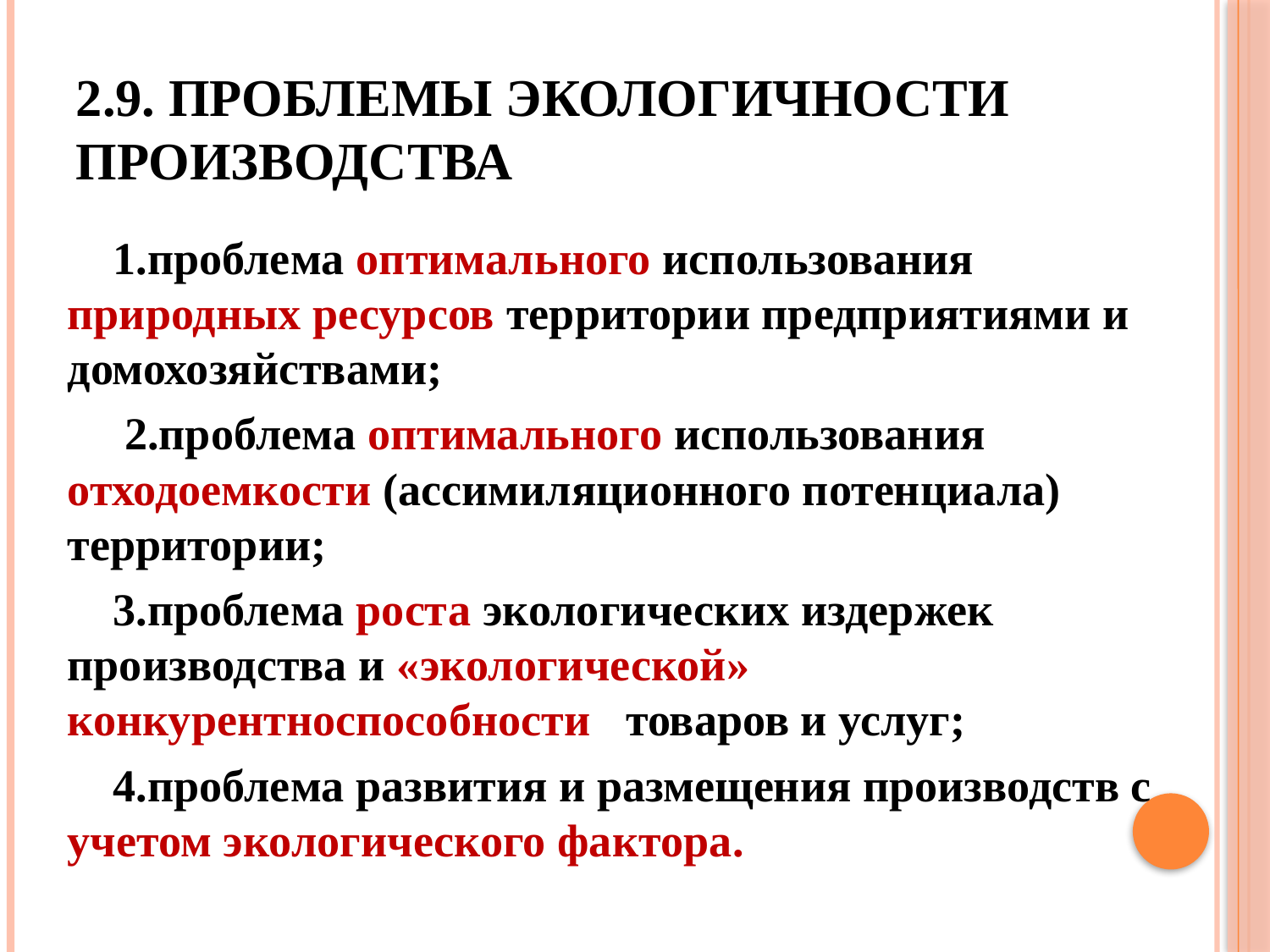

# 2.9. Проблемы экологичности производства
    1.проблема оптимального использования природных ресурсов территории предприятиями и домохозяйствами;
     2.проблема оптимального использования отходоемкости (ассимиляционного потенциала) территории;
    3.проблема роста экологических издержек производства и «экологической» конкурентноспособности   товаров и услуг;
    4.проблема развития и размещения производств с учетом экологического фактора.